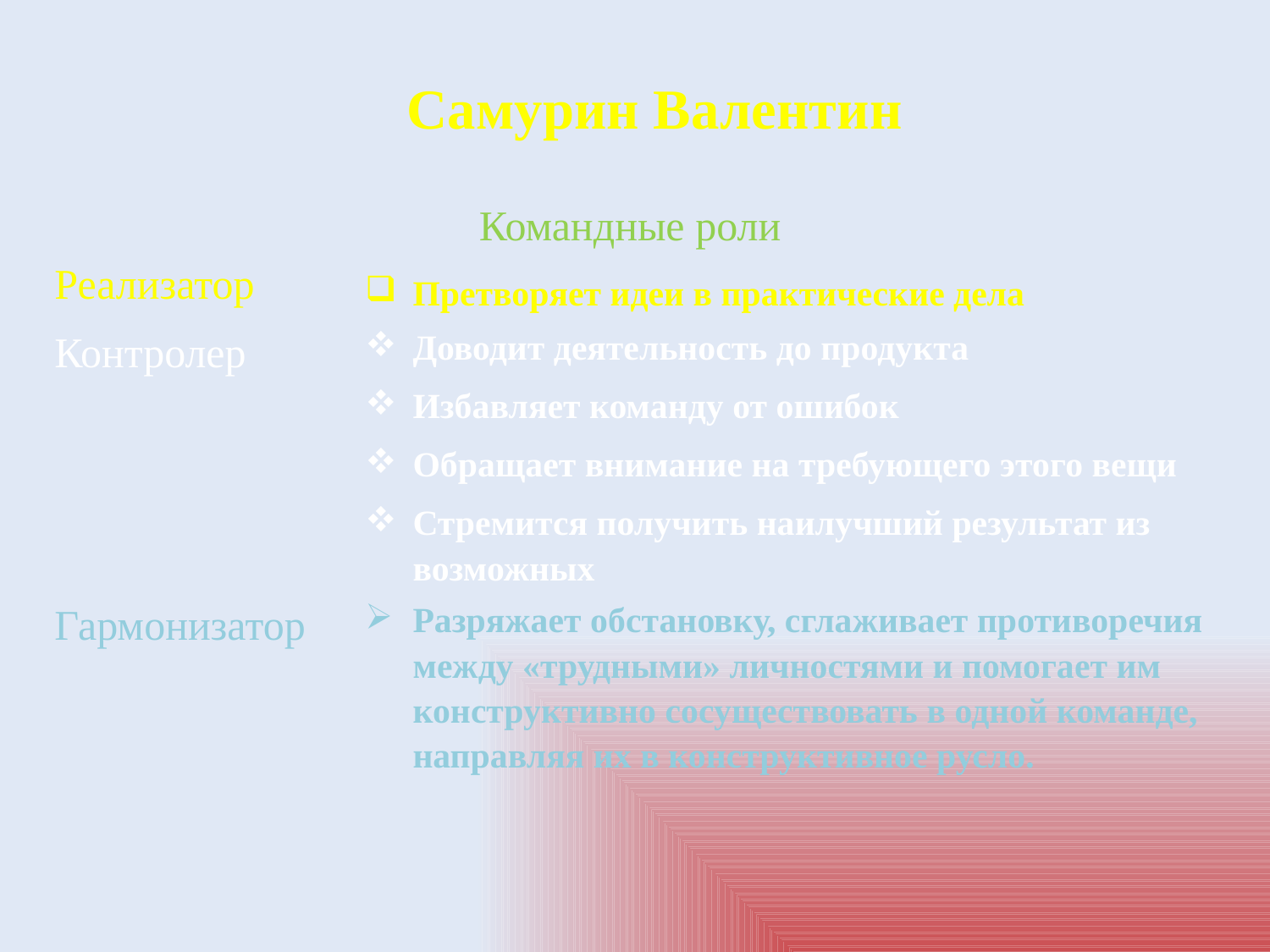

Самурин Валентин
| Командные роли |  |
| --- | --- |
| Реализатор | Претворяет идеи в практические дела |
| Контролер | Доводит деятельность до продукта |
|  | Избавляет команду от ошибок |
|  | Обращает внимание на требующего этого вещи |
|  | Стремится получить наилучший результат из возможных |
| Гармонизатор | Разряжает обстановку, сглаживает противоречия между «трудными» личностями и помогает им конструктивно сосуществовать в одной команде, направляя их в конструктивное русло. |